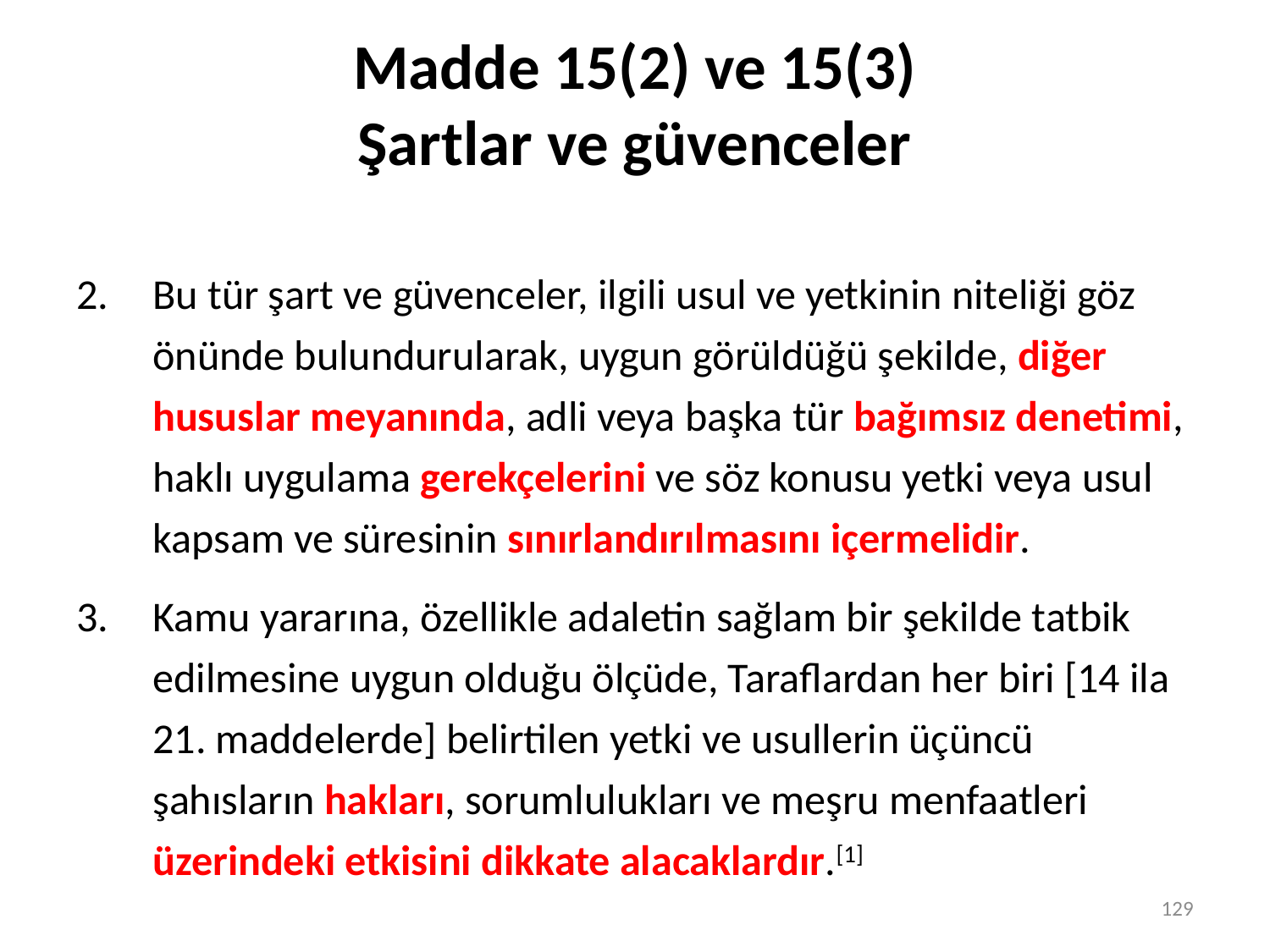

# Madde 15(2) ve 15(3) Şartlar ve güvenceler
Bu tür şart ve güvenceler, ilgili usul ve yetkinin niteliği göz önünde bulundurularak, uygun görüldüğü şekilde, diğer hususlar meyanında, adli veya başka tür bağımsız denetimi, haklı uygulama gerekçelerini ve söz konusu yetki veya usul kapsam ve süresinin sınırlandırılmasını içermelidir.
Kamu yararına, özellikle adaletin sağlam bir şekilde tatbik edilmesine uygun olduğu ölçüde, Taraflardan her biri [14 ila 21. maddelerde] belirtilen yetki ve usullerin üçüncü şahısların hakları, sorumlulukları ve meşru menfaatleri üzerindeki etkisini dikkate alacaklardır.[1]
129